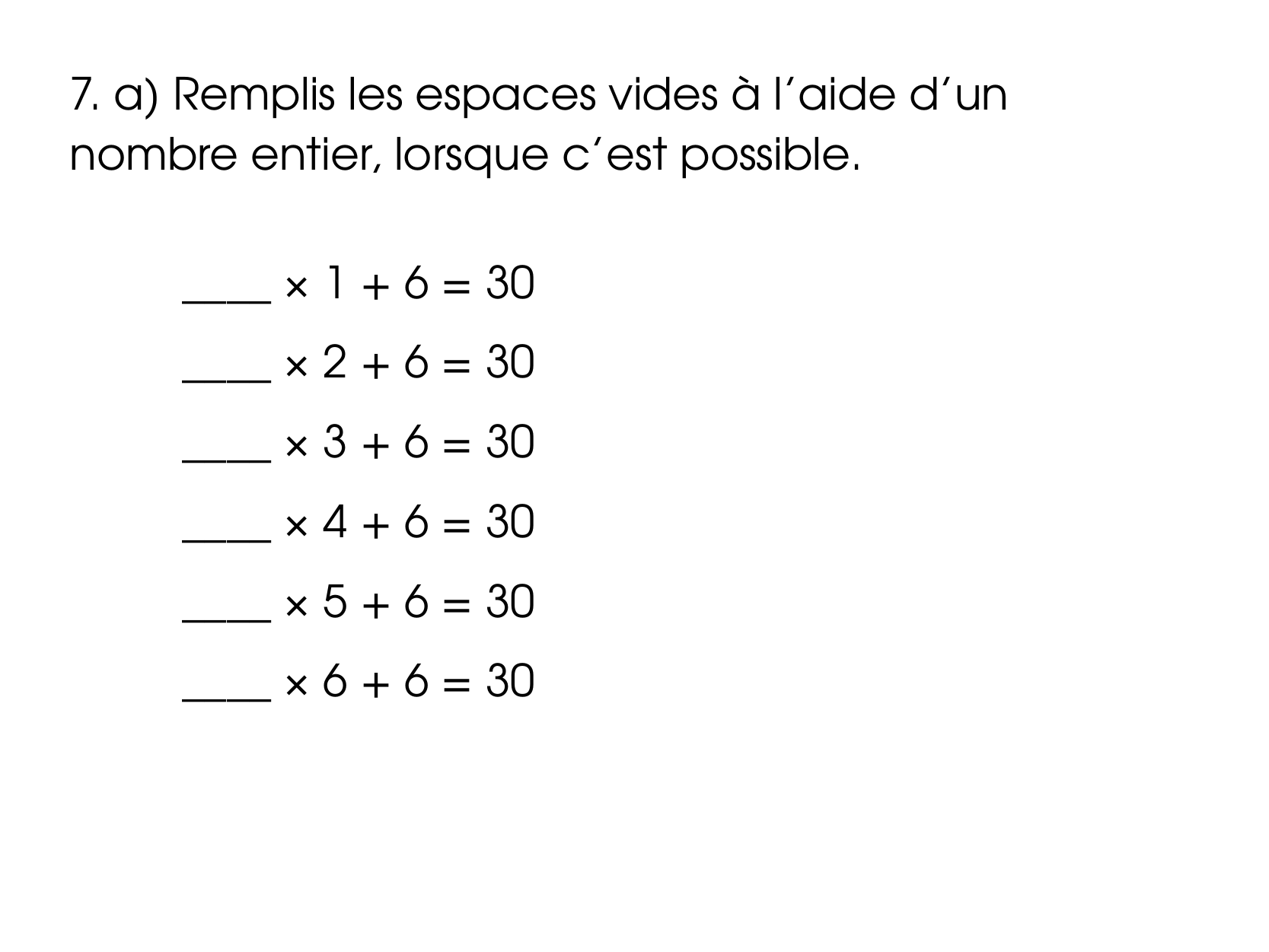

7. a) Remplis les espaces vides à l’aide d’un nombre entier, lorsque c’est possible.
____ × 1 + 6 = 30
____ × 2 + 6 = 30
____ × 3 + 6 = 30
____ × 4 + 6 = 30
____ × 5 + 6 = 30
____ × 6 + 6 = 30